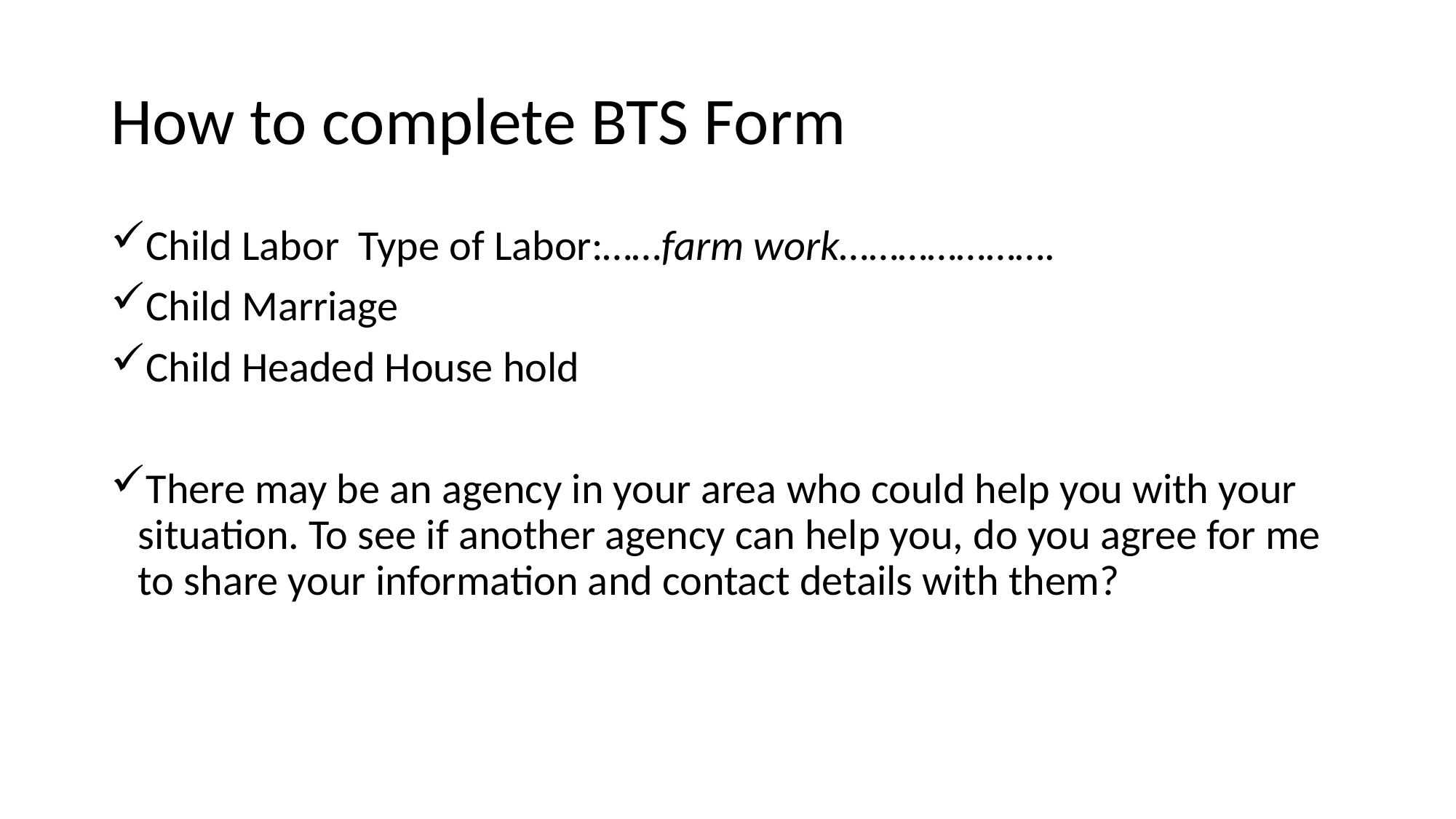

# How to complete BTS Form
Child Labor  Type of Labor:……farm work………………….
Child Marriage
Child Headed House hold

There may be an agency in your area who could help you with your situation. To see if another agency can help you, do you agree for me to share your information and contact details with them?